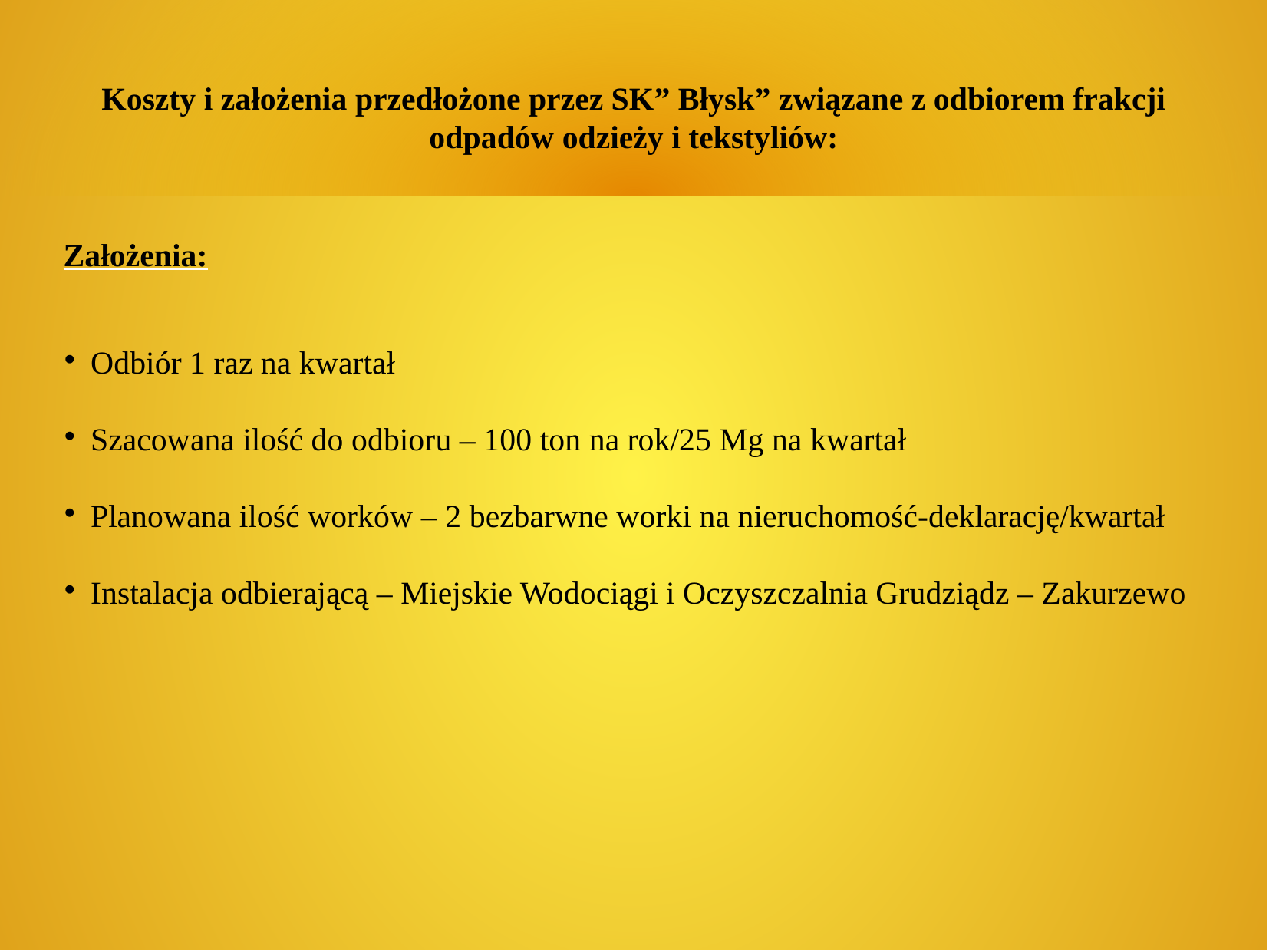

Koszty i założenia przedłożone przez SK” Błysk” związane z odbiorem frakcji odpadów odzieży i tekstyliów:

Założenia:

Odbiór 1 raz na kwartał

Szacowana ilość do odbioru – 100 ton na rok/25 Mg na kwartał

Planowana ilość worków – 2 bezbarwne worki na nieruchomość-deklarację/kwartał

Instalacja odbierającą – Miejskie Wodociągi i Oczyszczalnia Grudziądz – Zakurzewo